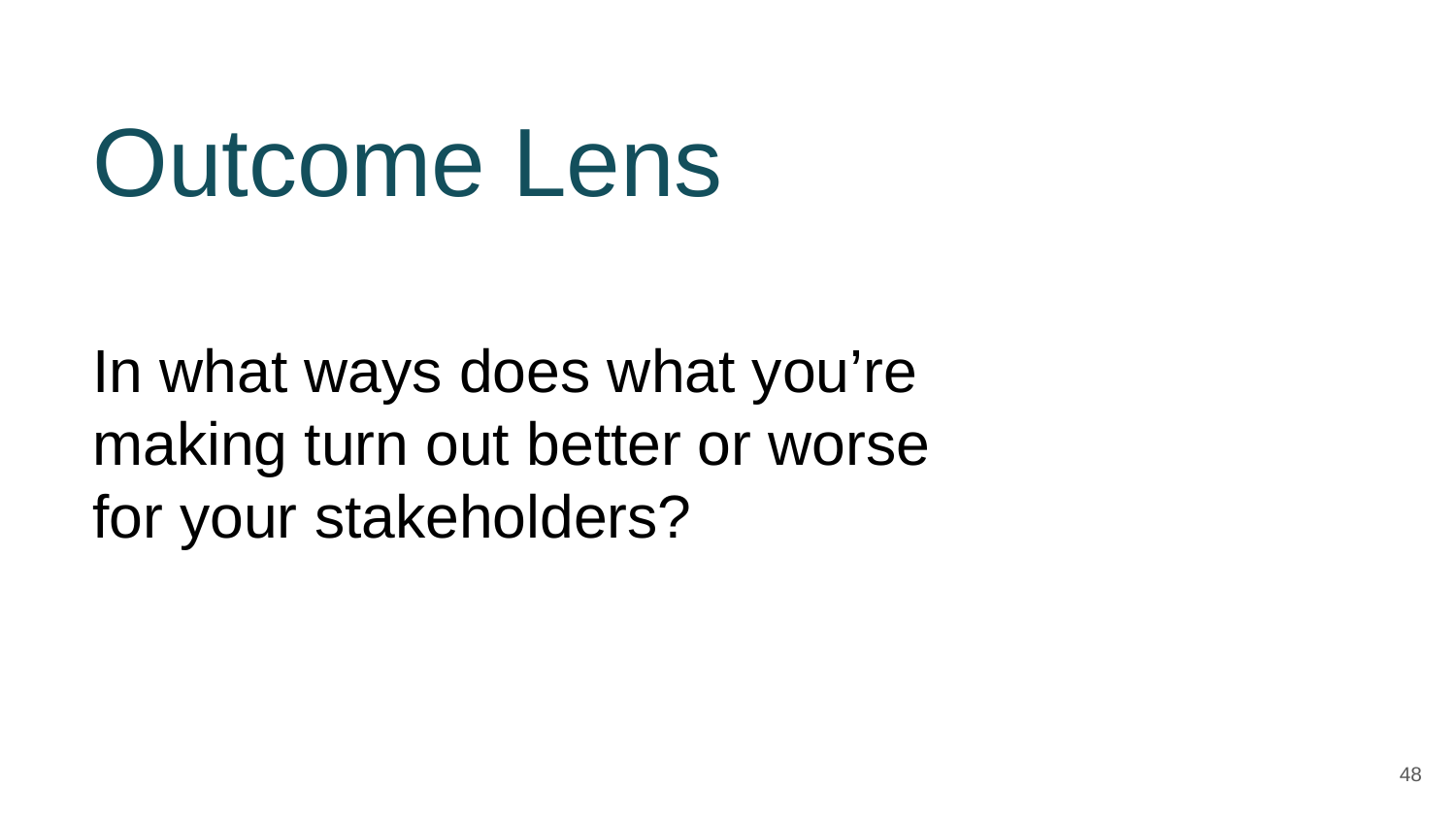

# Outcome Lens

In what ways does what you’re making turn out better or worse
for your stakeholders?

48